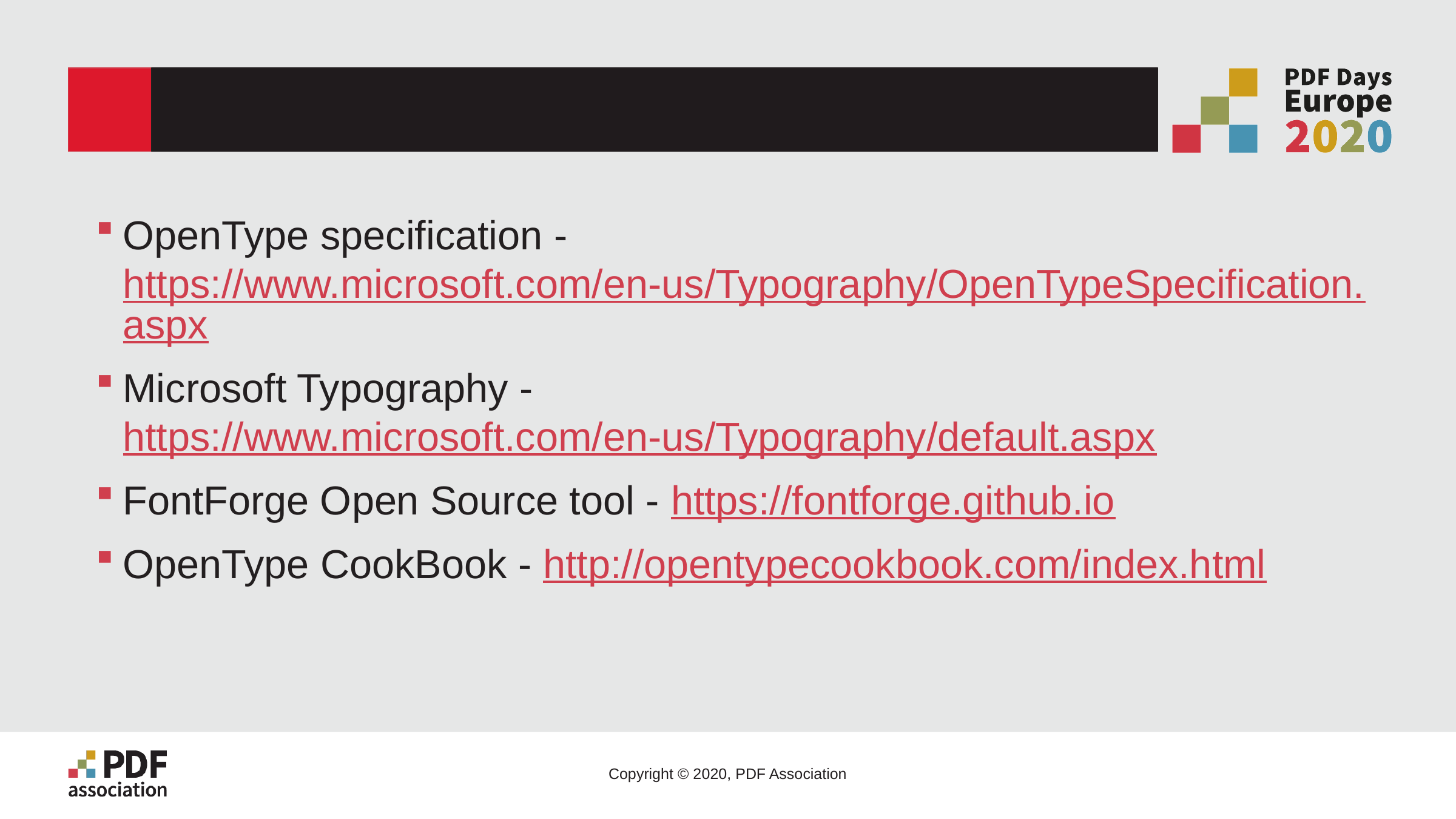

# References
OpenType specification - https://www.microsoft.com/en-us/Typography/OpenTypeSpecification.aspx
Microsoft Typography - https://www.microsoft.com/en-us/Typography/default.aspx
FontForge Open Source tool - https://fontforge.github.io
OpenType CookBook - http://opentypecookbook.com/index.html

24
Copyright © 2020, PDF Association